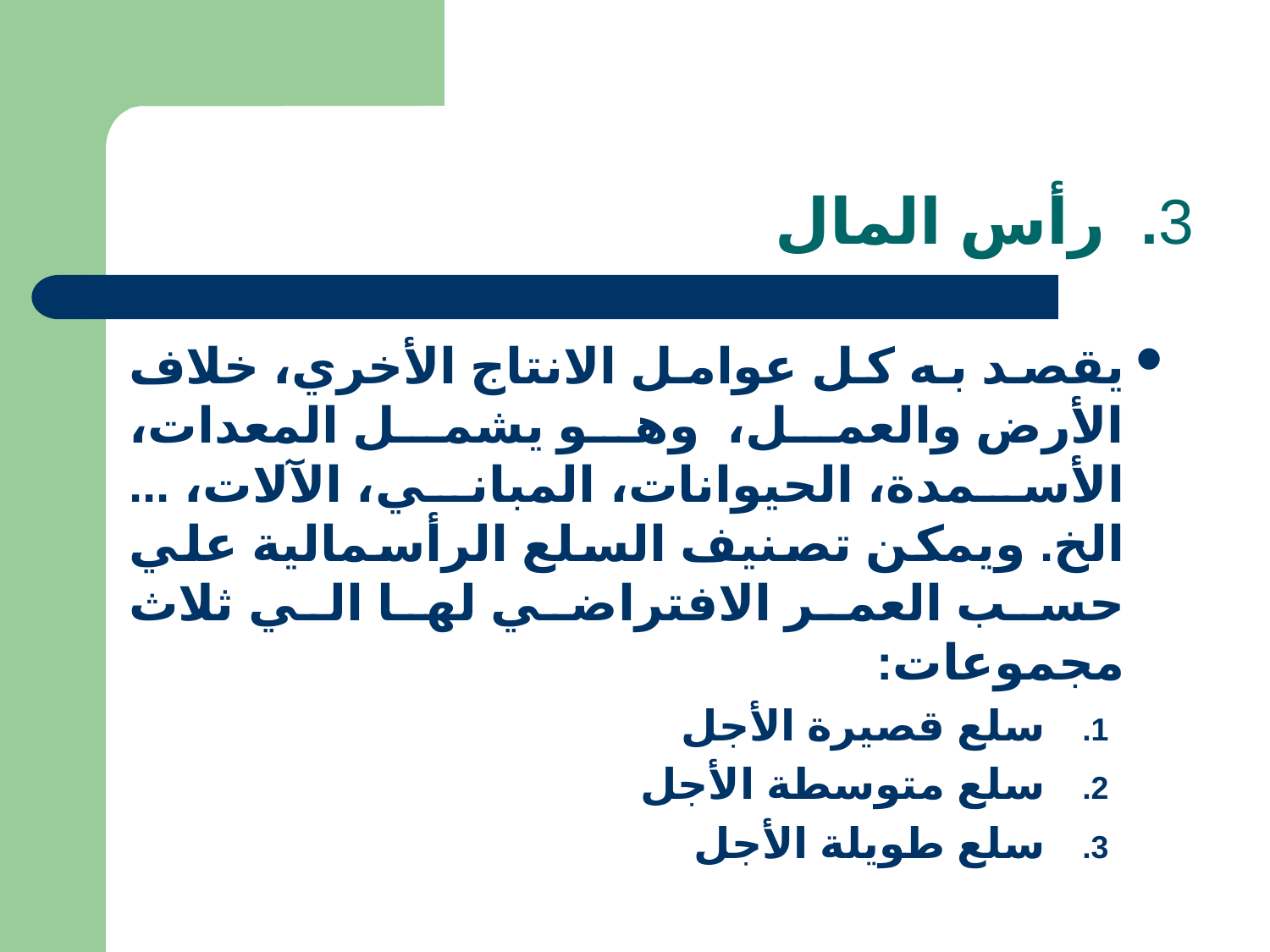

# 3.  رأس المال
يقصد به كل عوامل الانتاج الأخري، خلاف الأرض والعمل،  وهو يشمل المعدات، الأسمدة، الحيوانات، المباني، الآلات، ... الخ. ويمكن تصنيف السلع الرأسمالية علي حسب العمر الافتراضي لها الي ثلاث مجموعات:
سلع قصيرة الأجل
سلع متوسطة الأجل
سلع طويلة الأجل